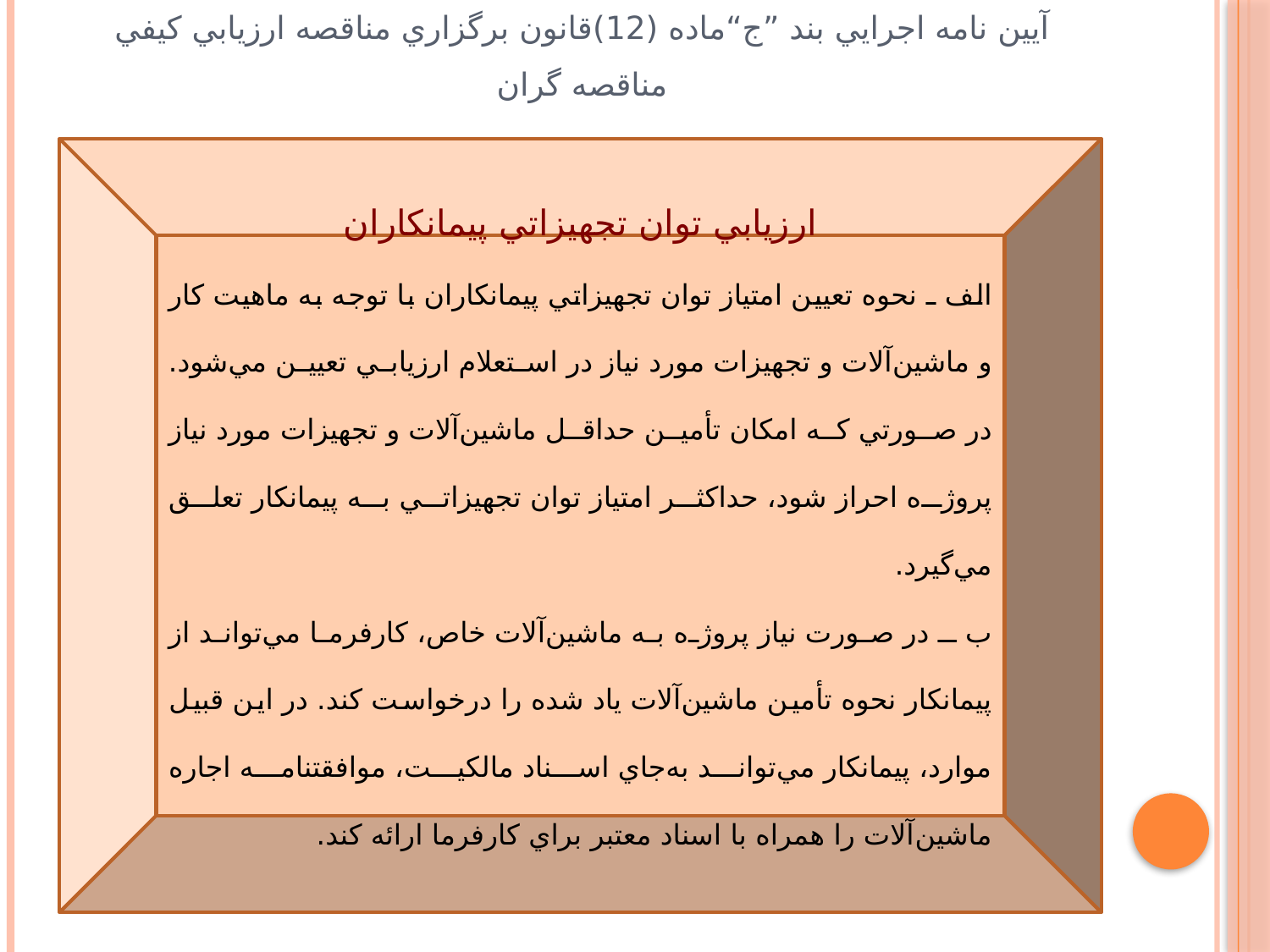

# آيين نامه اجرايي بند ”ج“ماده (12)قانون برگزاري مناقصه ارزيابي كيفي مناقصه گران
ارزيابي توان تجهيزاتي پيمانكاران
الف ـ نحوه تعيين امتياز توان تجهيزاتي پيمانكاران با توجه به ماهيت كار و ماشين‌آلات و تجهيزات مورد نياز در استعلام ارزيابي تعيين مي‌شود. در صورتي كه امكان تأمين حداقل ماشين‌آلات و تجهيزات مورد نياز پروژه احراز شود، حداكثر امتياز توان تجهيزاتي به پيمانكار تعلق مي‌گيرد.
ب ـ در صورت نياز پروژه به ماشين‌آلات خاص، كارفرما مي‌تواند از پيمانكار نحوه تأمين ماشين‌آلات ياد شده را درخواست كند. در اين قبيل موارد، پيمانكار مي‌تواند به‌جاي اسناد مالكيت، موافقتنامه اجاره ماشين‌آلات را همراه با اسناد معتبر براي كارفرما ارائه كند.